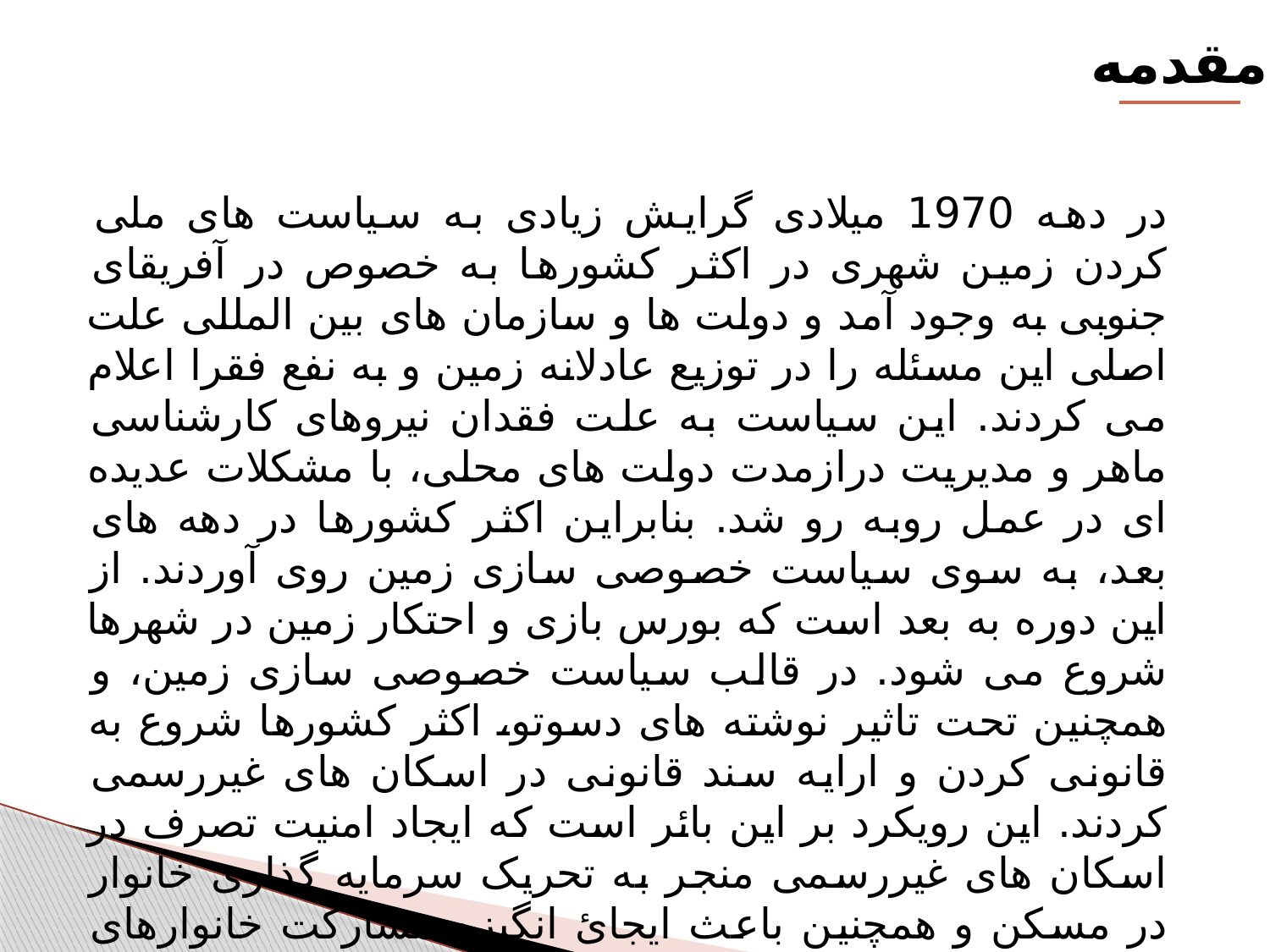

مقدمه
	در دهه 1970 میلادی گرایش زیادی به سیاست های ملی کردن زمین شهری در اکثر کشورها به خصوص در آفریقای جنوبی به وجود آمد و دولت ها و سازمان های بین المللی علت اصلی این مسئله را در توزیع عادلانه زمین و به نفع فقرا اعلام می کردند. این سیاست به علت فقدان نیروهای کارشناسی ماهر و مدیریت درازمدت دولت های محلی، با مشکلات عدیده ای در عمل روبه رو شد. بنابراین اکثر کشورها در دهه های بعد، به سوی سیاست خصوصی سازی زمین روی آوردند. از این دوره به بعد است که بورس بازی و احتکار زمین در شهرها شروع می شود. در قالب سیاست خصوصی سازی زمین، و همچنین تحت تاثیر نوشته های دسوتو، اکثر کشورها شروع به قانونی کردن و ارایه سند قانونی در اسکان های غیررسمی کردند. این رویکرد بر این بائر است که ایجاد امنیت تصرف در اسکان های غیررسمی منجر به تحریک سرمایه گذاری خانوار در مسکن و همچنین باعث ایجائ انگیزه مشارکت خانوارهای فقیر در طرح های بهسازی می شود.